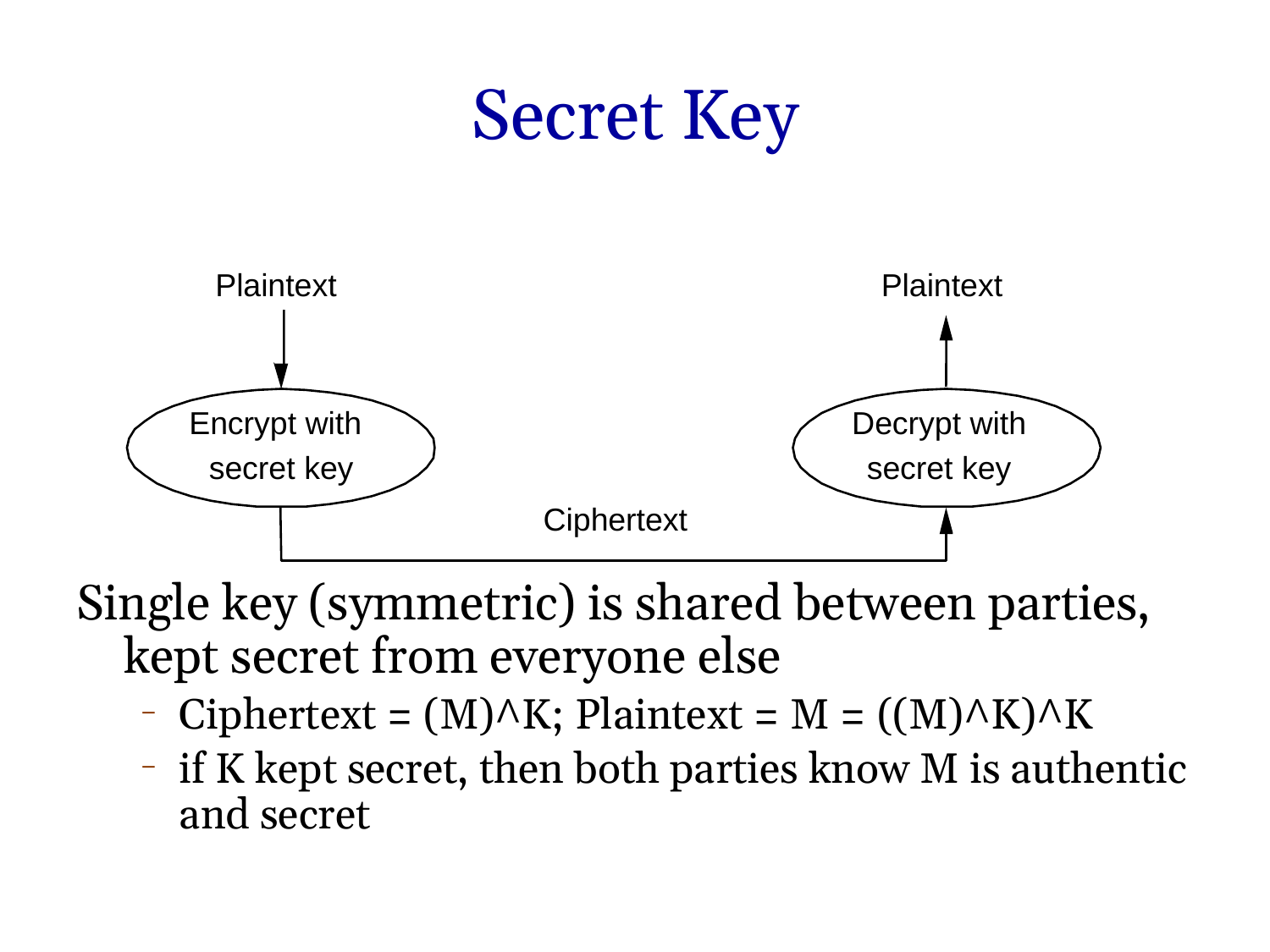

# Secret Key

Single key (symmetric) is shared between parties, kept secret from everyone else
Ciphertext = (M)^K; Plaintext = M = ((M)^K)^K
if K kept secret, then both parties know M is authentic and secret
Plaintext
Plaintext

Encrypt with
Decrypt with
secret key

secret key

Ciphertext